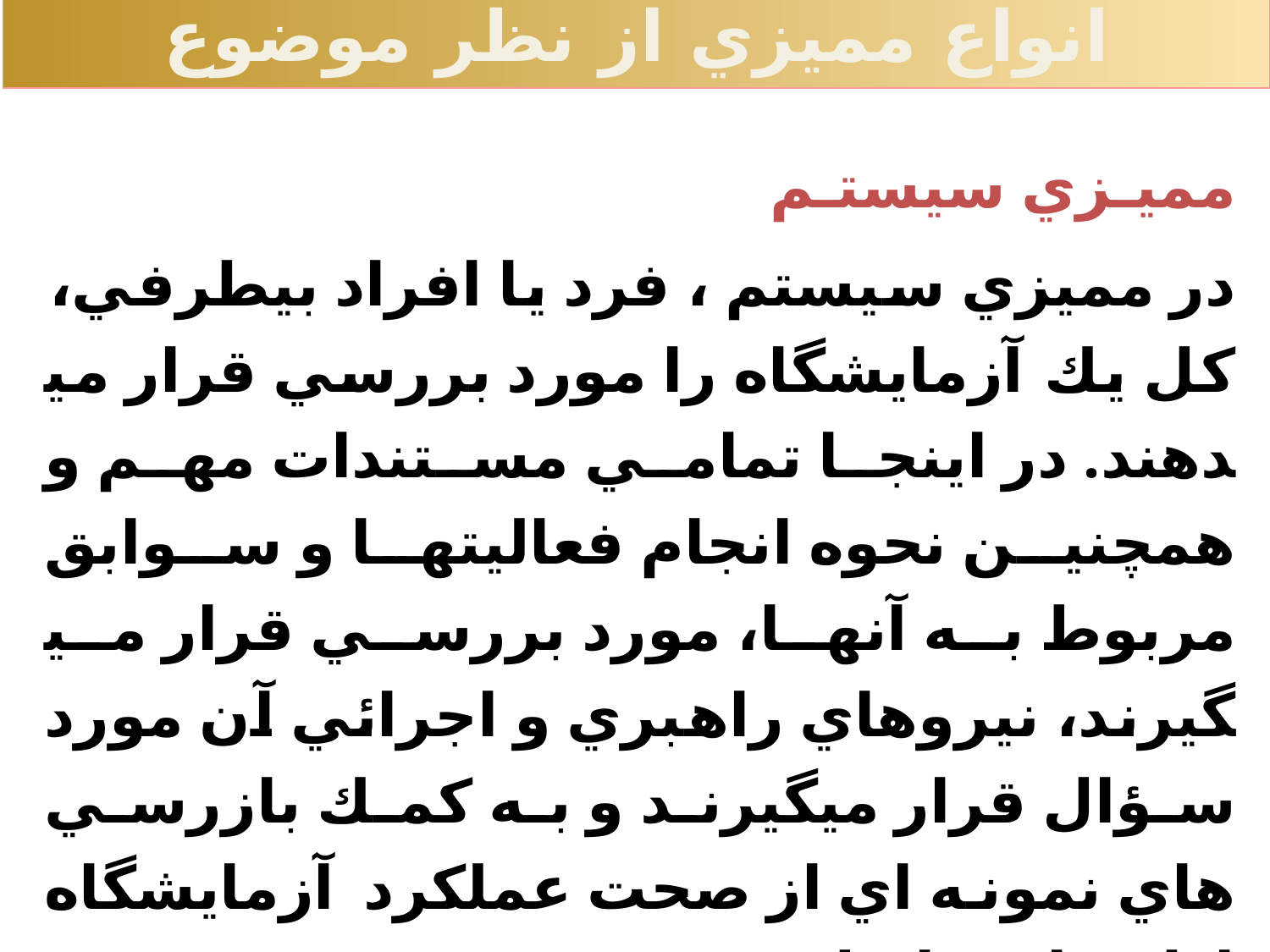

انواع مميزي از نظر موضوع
مميـزي سيستـم
در مميزي سيستم ، فرد يا افراد بي‍طرفي، کل يك آزمایشگاه را مورد بررسي قرار مي‍دهند. در اينجا تمامي مستندات مهم و همچنين نحوه انجام فعاليت‍ها و سوابق مربوط به آنها، مورد بررسي قرار مي‍گيرند، نيروهاي راهبري و اجرائي آن مورد سؤال قرار مي‍گيرند و به كمك بازرسي هاي نمونه اي از صحت عملكرد آزمایشگاه اطمينان حاصل مي شود.